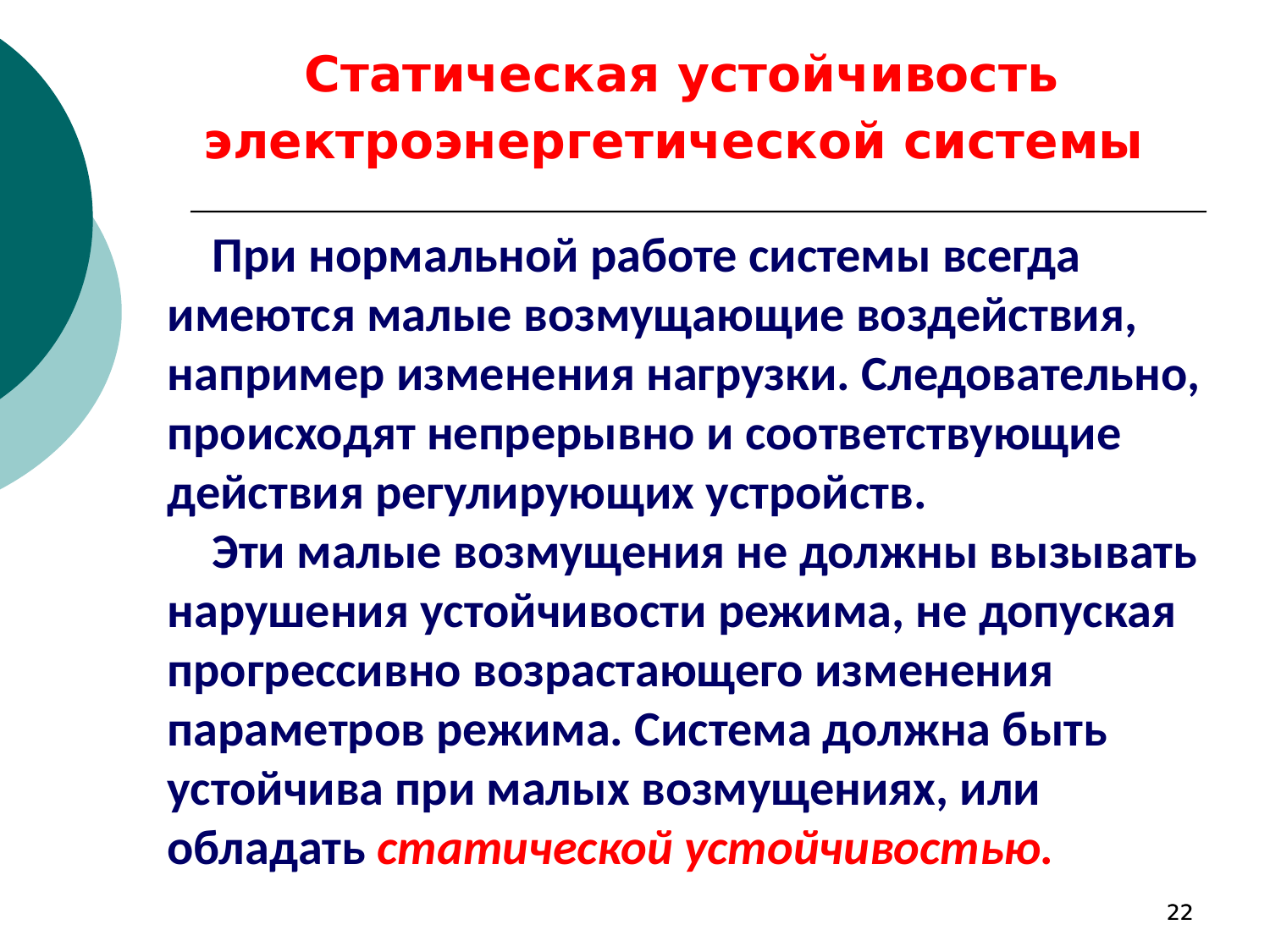

Статическая устойчивость электроэнергетической системы
    При нормальной работе системы всегда имеются малые возмущающие воздействия, например изменения нагрузки. Следовательно, происходят непрерывно и соответствующие действия регулирующих устройств.
    Эти малые возмущения не должны вызывать нарушения устойчивости режима, не допуская прогрессивно возрастающего изменения параметров режима. Система должна быть устойчива при малых возмущениях, или обладать статической устойчивостью.
22
22